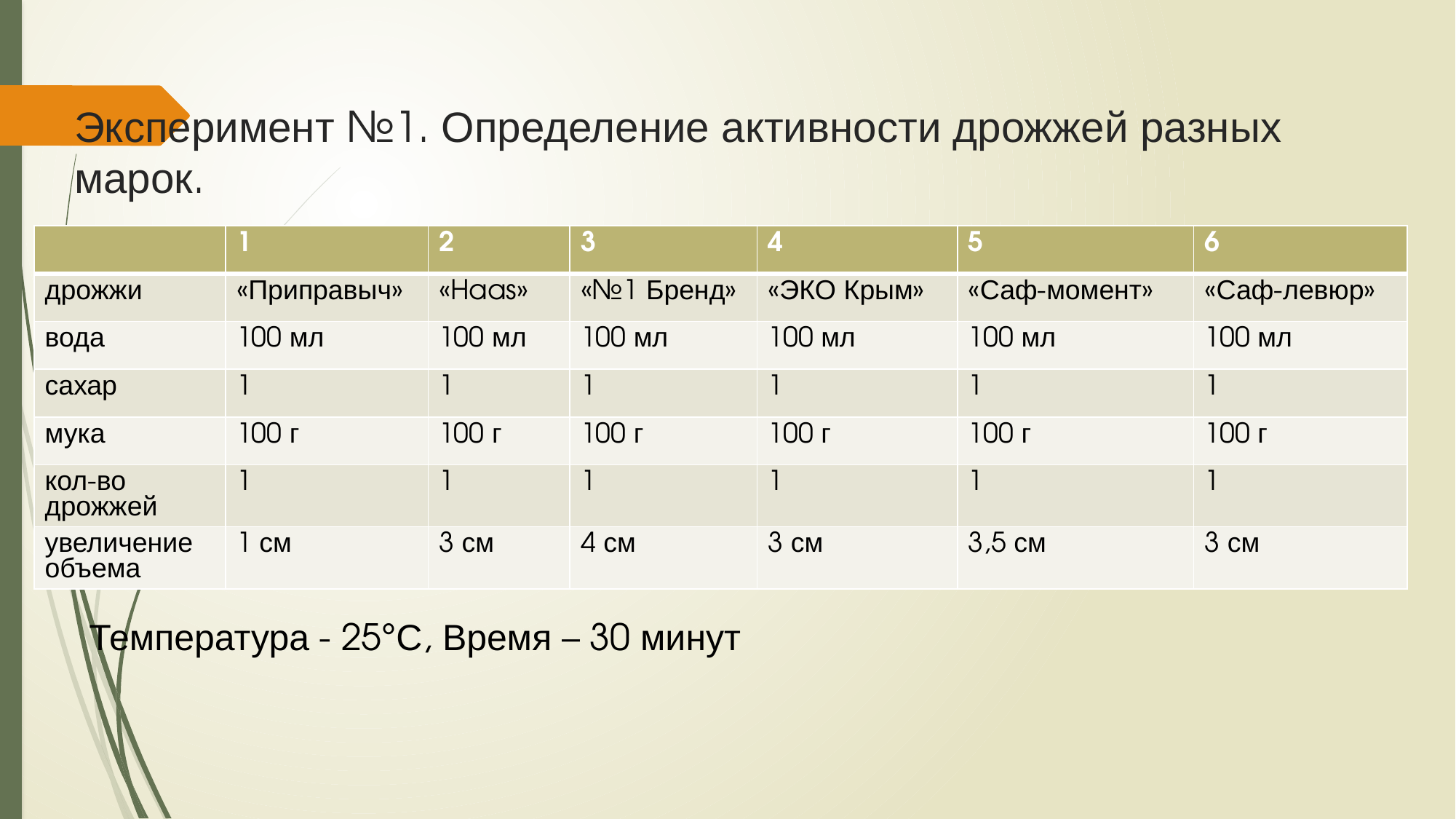

# Эксперимент №1. Определение активности дрожжей разных марок.
|  | 1 | 2 | 3 | 4 | 5 | 6 |
| --- | --- | --- | --- | --- | --- | --- |
| дрожжи | «Приправыч» | «Haas» | «№1 Бренд» | «ЭКО Крым» | «Саф-момент» | «Саф-левюр» |
| вода | 100 мл | 100 мл | 100 мл | 100 мл | 100 мл | 100 мл |
| сахар | 1 | 1 | 1 | 1 | 1 | 1 |
| мука | 100 г | 100 г | 100 г | 100 г | 100 г | 100 г |
| кол-во дрожжей | 1 | 1 | 1 | 1 | 1 | 1 |
| увеличение объема | 1 см | 3 см | 4 см | 3 см | 3,5 см | 3 см |
Температура - 25°С, Время – 30 минут